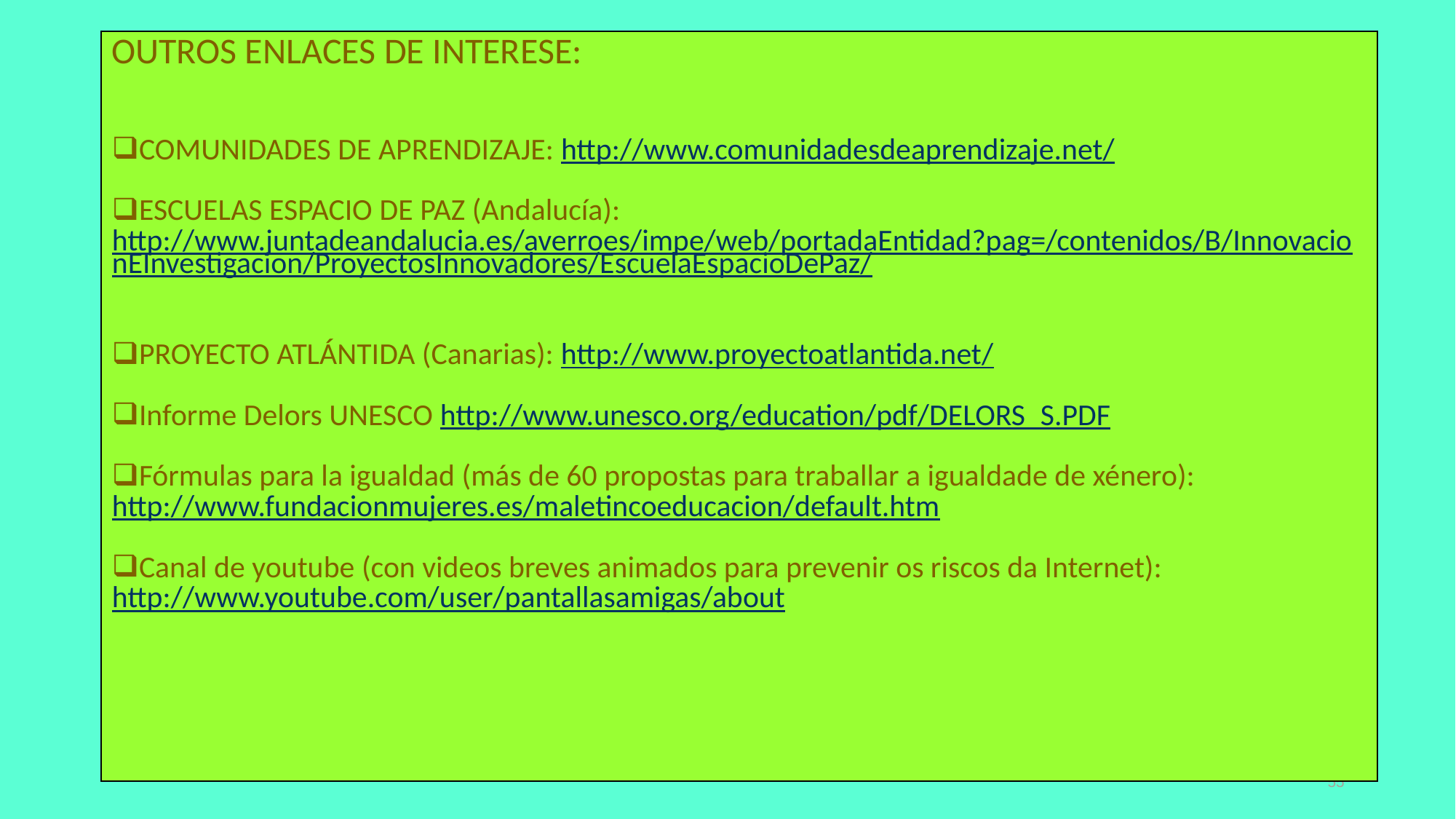

| OUTROS ENLACES DE INTERESE: COMUNIDADES DE APRENDIZAJE: http://www.comunidadesdeaprendizaje.net/ ESCUELAS ESPACIO DE PAZ (Andalucía): http://www.juntadeandalucia.es/averroes/impe/web/portadaEntidad?pag=/contenidos/B/InnovacionEInvestigacion/ProyectosInnovadores/EscuelaEspacioDePaz/ PROYECTO ATLÁNTIDA (Canarias): http://www.proyectoatlantida.net/ Informe Delors UNESCO http://www.unesco.org/education/pdf/DELORS\_S.PDF Fórmulas para la igualdad (más de 60 propostas para traballar a igualdade de xénero): http://www.fundacionmujeres.es/maletincoeducacion/default.htm Canal de youtube (con videos breves animados para prevenir os riscos da Internet): http://www.youtube.com/user/pantallasamigas/about |
| --- |
55